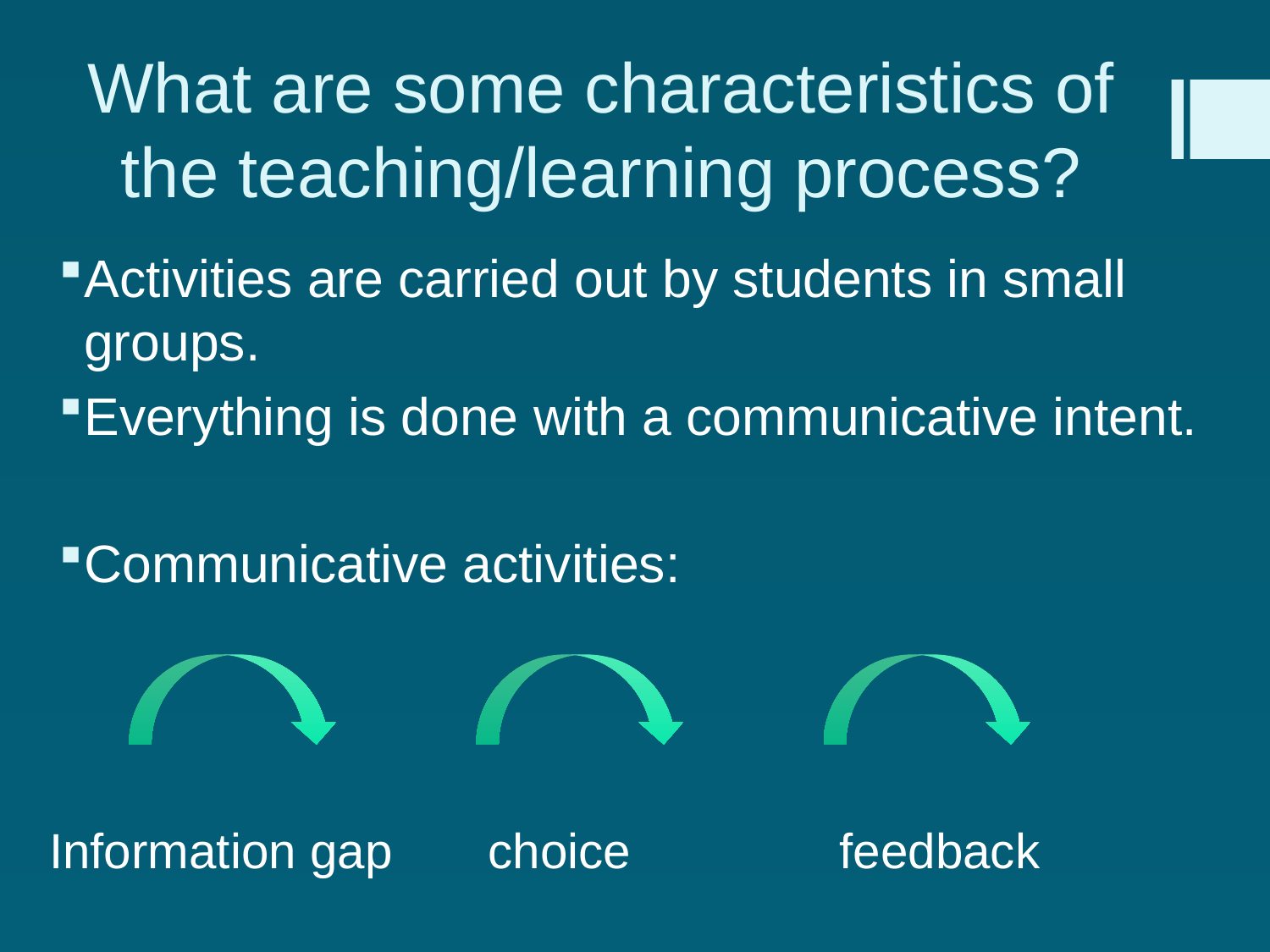

# What are some characteristics of the teaching/learning process?

Activities are carried out by students in small groups.
Everything is done with a communicative intent.

Communicative activities:

Information gap
choice
feedback